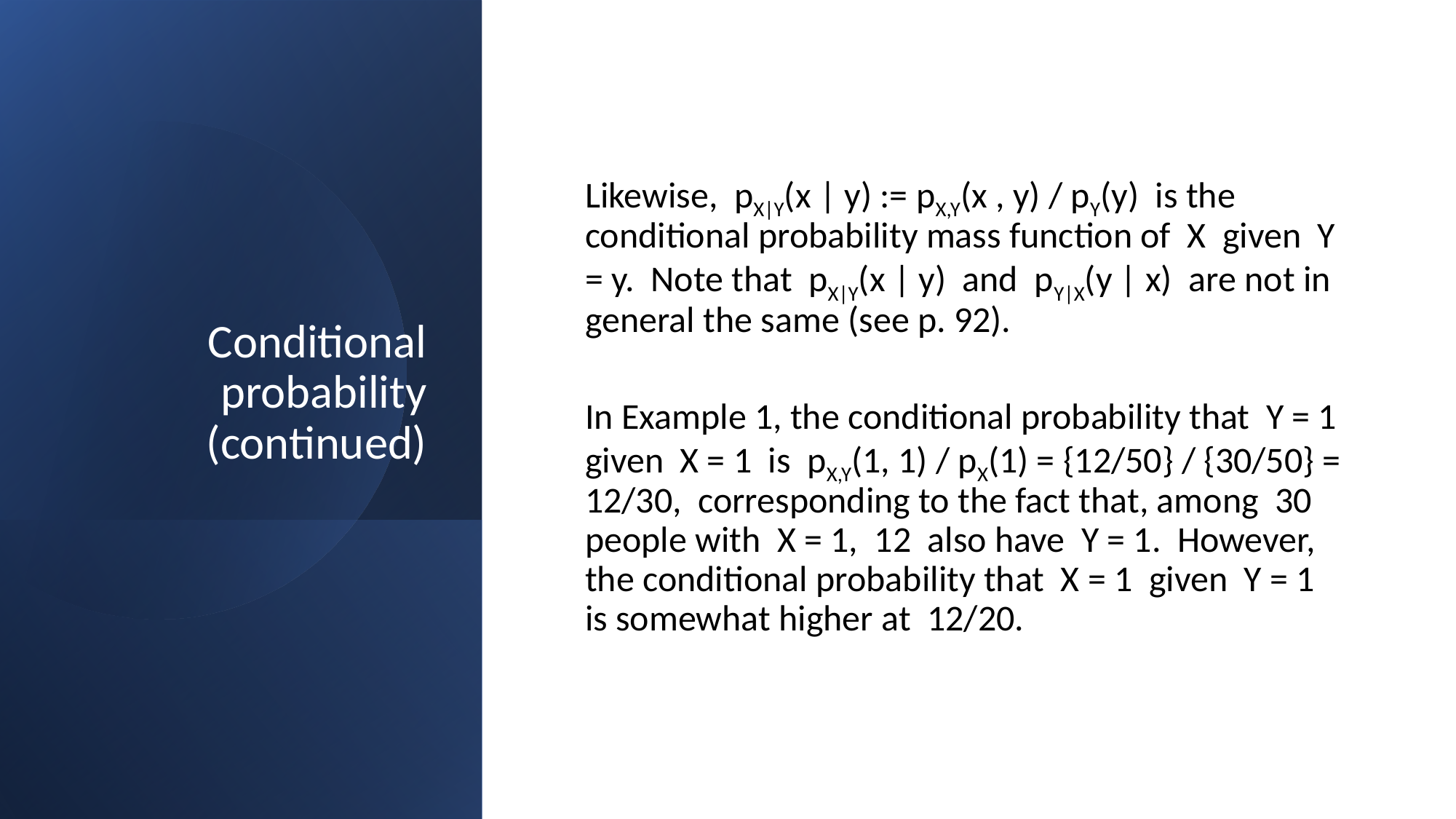

# Conditional probability (continued)
Likewise,  pX|Y(x | y) := pX,Y(x , y) / pY(y)  is the conditional probability mass function of  X  given  Y = y.  Note that  pX|Y(x | y)  and  pY|X(y | x)  are not in general the same (see p. 92).

In Example 1, the conditional probability that  Y = 1  given  X = 1  is  pX,Y(1, 1) / pX(1) = {12/50} / {30/50} = 12/30,  corresponding to the fact that, among  30  people with  X = 1,  12  also have  Y = 1.  However, the conditional probability that  X = 1  given  Y = 1  is somewhat higher at  12/20.